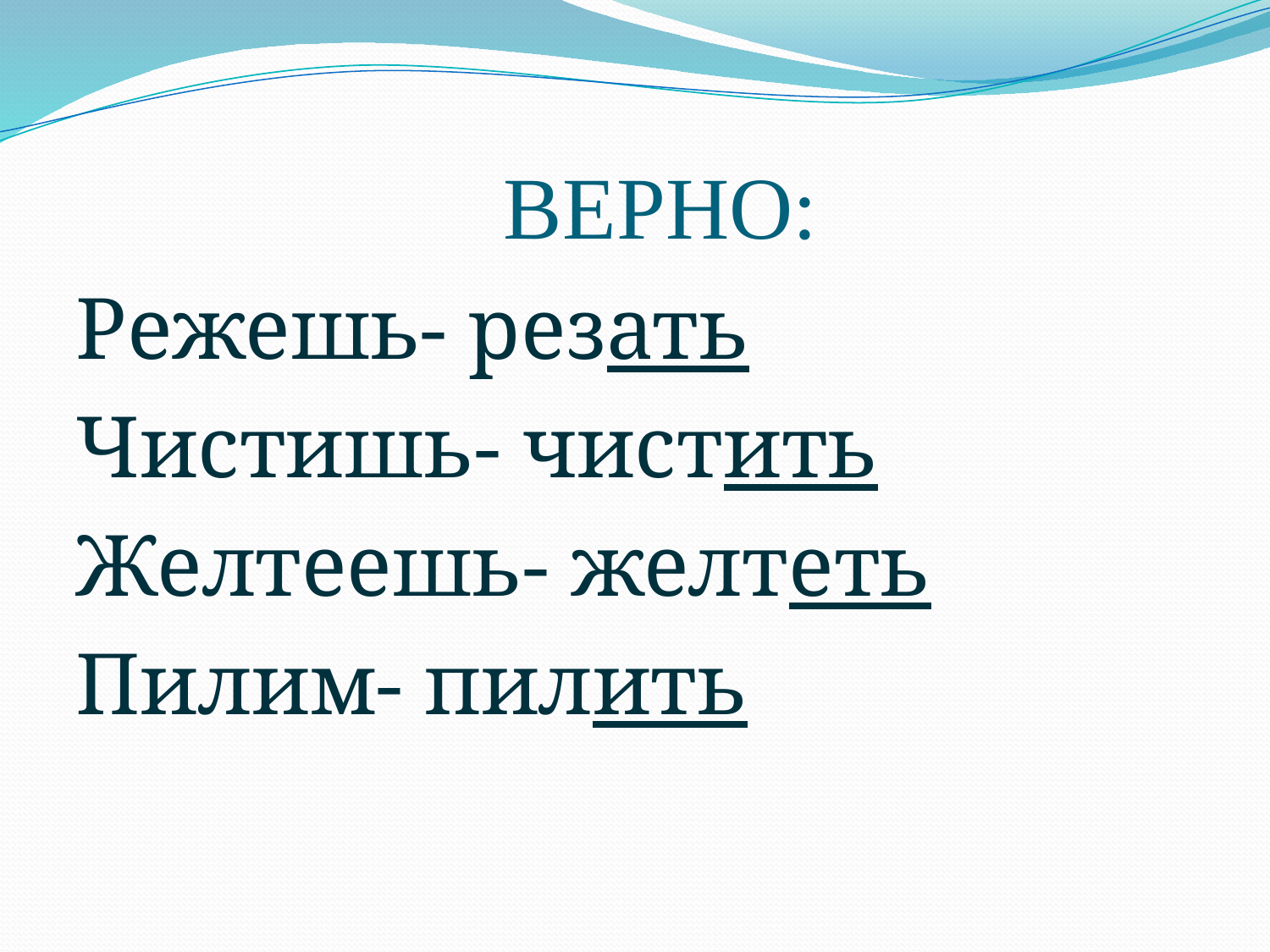

# ВЕРНО:
Режешь- резать
Чистишь- чистить
Желтеешь- желтеть
Пилим- пилить